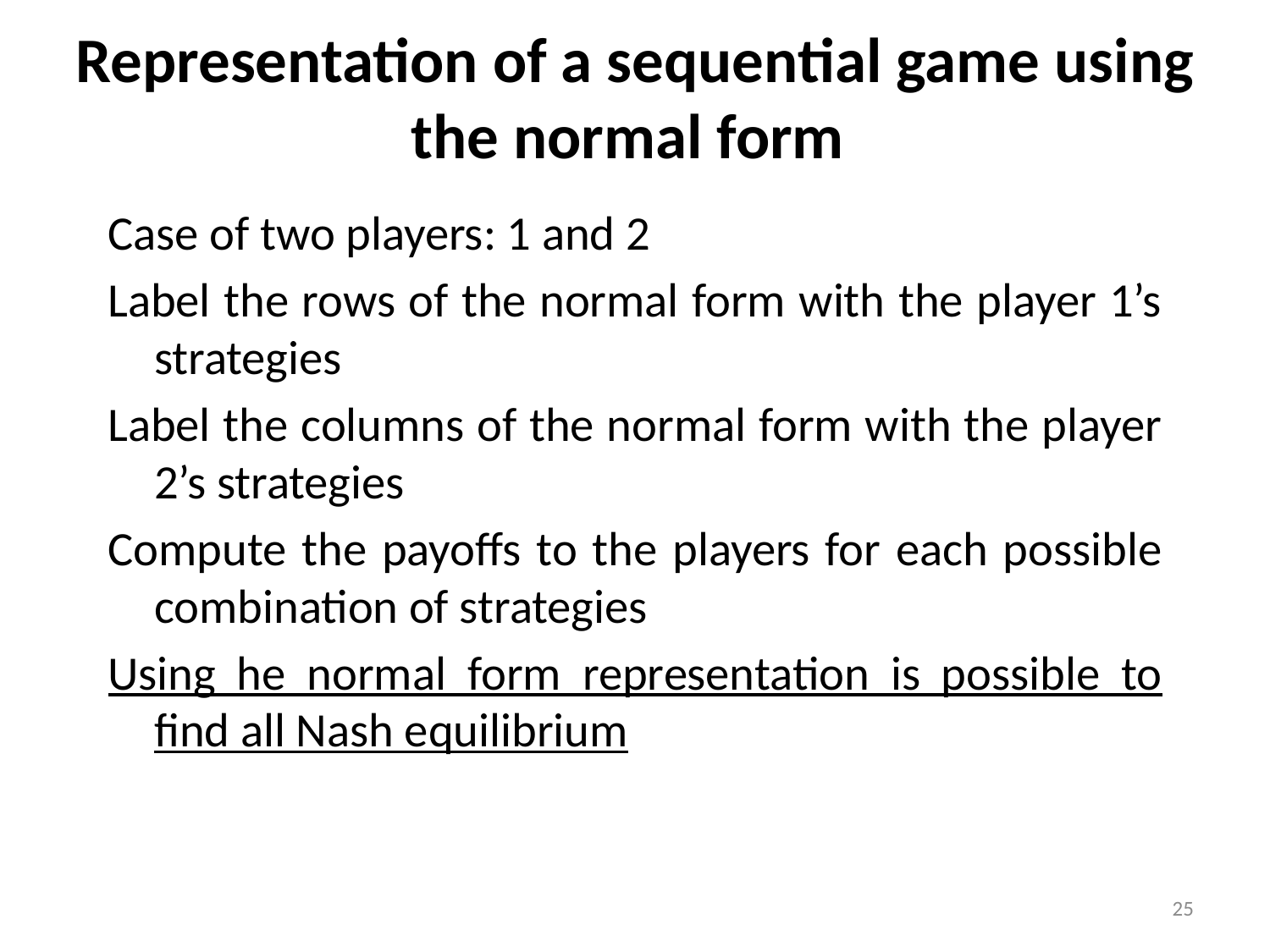

# Representation of a sequential game using the normal form
Case of two players: 1 and 2
Label the rows of the normal form with the player 1’s strategies
Label the columns of the normal form with the player 2’s strategies
Compute the payoffs to the players for each possible combination of strategies
Using he normal form representation is possible to find all Nash equilibrium

25